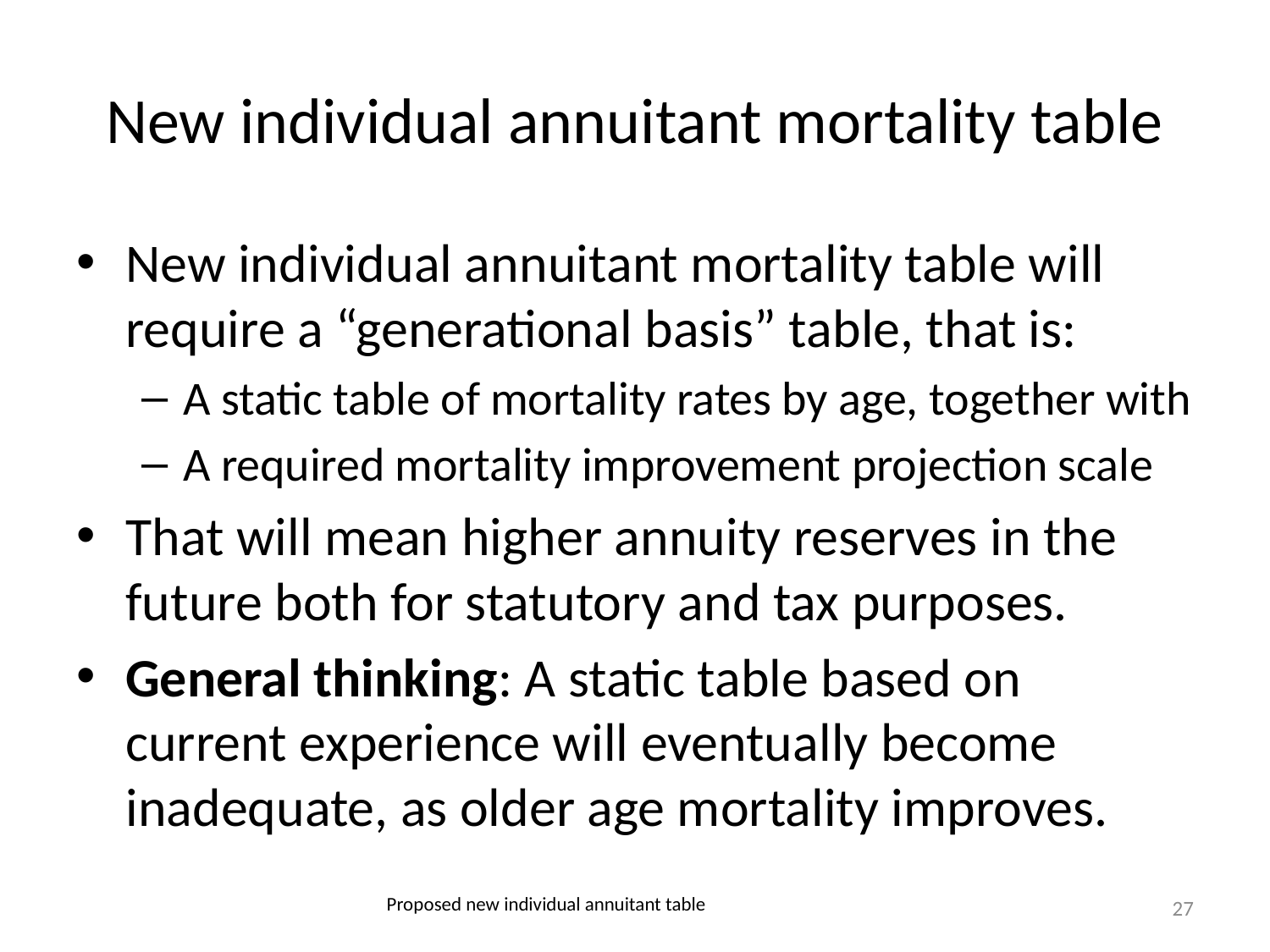

# New individual annuitant mortality table
New individual annuitant mortality table will require a “generational basis” table, that is:
A static table of mortality rates by age, together with
A required mortality improvement projection scale
That will mean higher annuity reserves in the future both for statutory and tax purposes.
General thinking: A static table based on current experience will eventually become inadequate, as older age mortality improves.
27
Proposed new individual annuitant table